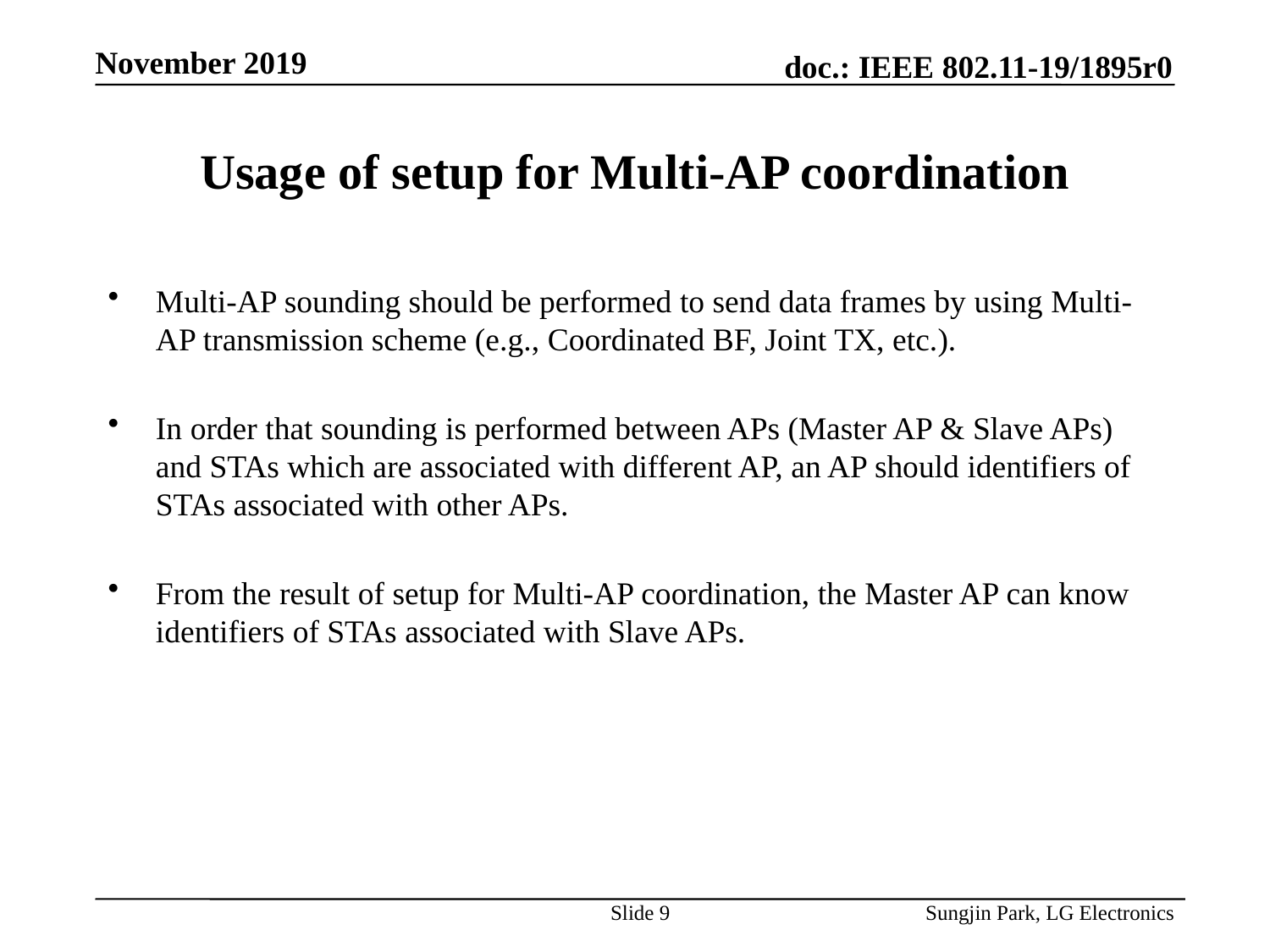

# Usage of setup for Multi-AP coordination
Multi-AP sounding should be performed to send data frames by using Multi-AP transmission scheme (e.g., Coordinated BF, Joint TX, etc.).

In order that sounding is performed between APs (Master AP & Slave APs) and STAs which are associated with different AP, an AP should identifiers of STAs associated with other APs.

From the result of setup for Multi-AP coordination, the Master AP can know  identifiers of STAs associated with Slave APs.
Slide 9